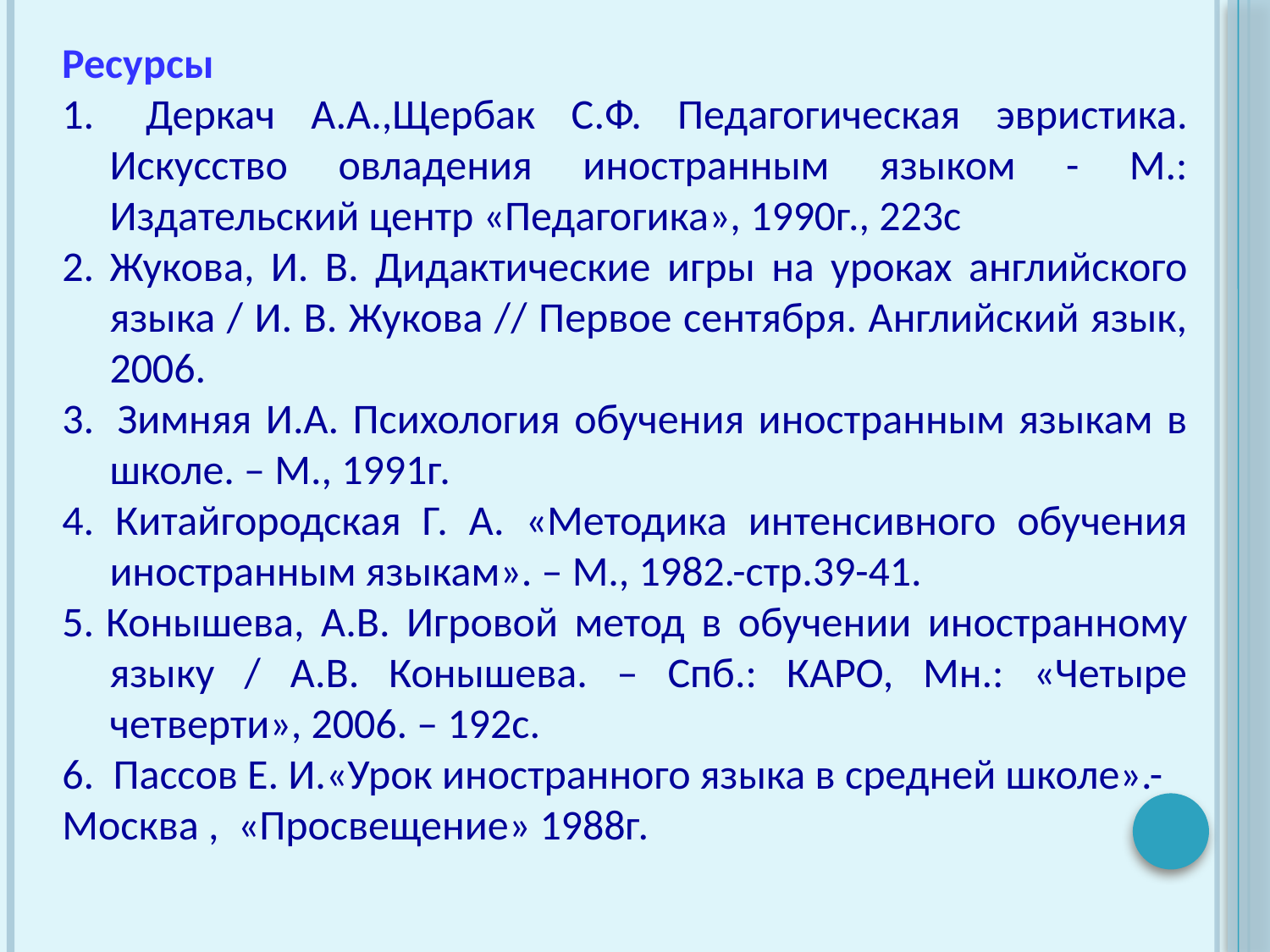

Ресурсы
 Деркач А.А.,Щербак С.Ф. Педагогическая эвристика. Искусство овладения иностранным языком - М.: Издательский центр «Педагогика», 1990г., 223с
Жукова, И. В. Дидактические игры на уроках английского языка / И. В. Жукова // Первое сентября. Английский язык, 2006.
3.  Зимняя И.А. Психология обучения иностранным языкам в школе. – М., 1991г.
4. Китайгородская Г. А. «Методика интенсивного обучения иностранным языкам». – М., 1982.-стр.39-41.
5. Конышева, А.В. Игровой метод в обучении иностранному языку / А.В. Конышева. – Спб.: КАРО, Мн.: «Четыре четверти», 2006. – 192с.
6.  Пассов Е. И.«Урок иностранного языка в средней школе».- Москва ,  «Просвещение» 1988г.